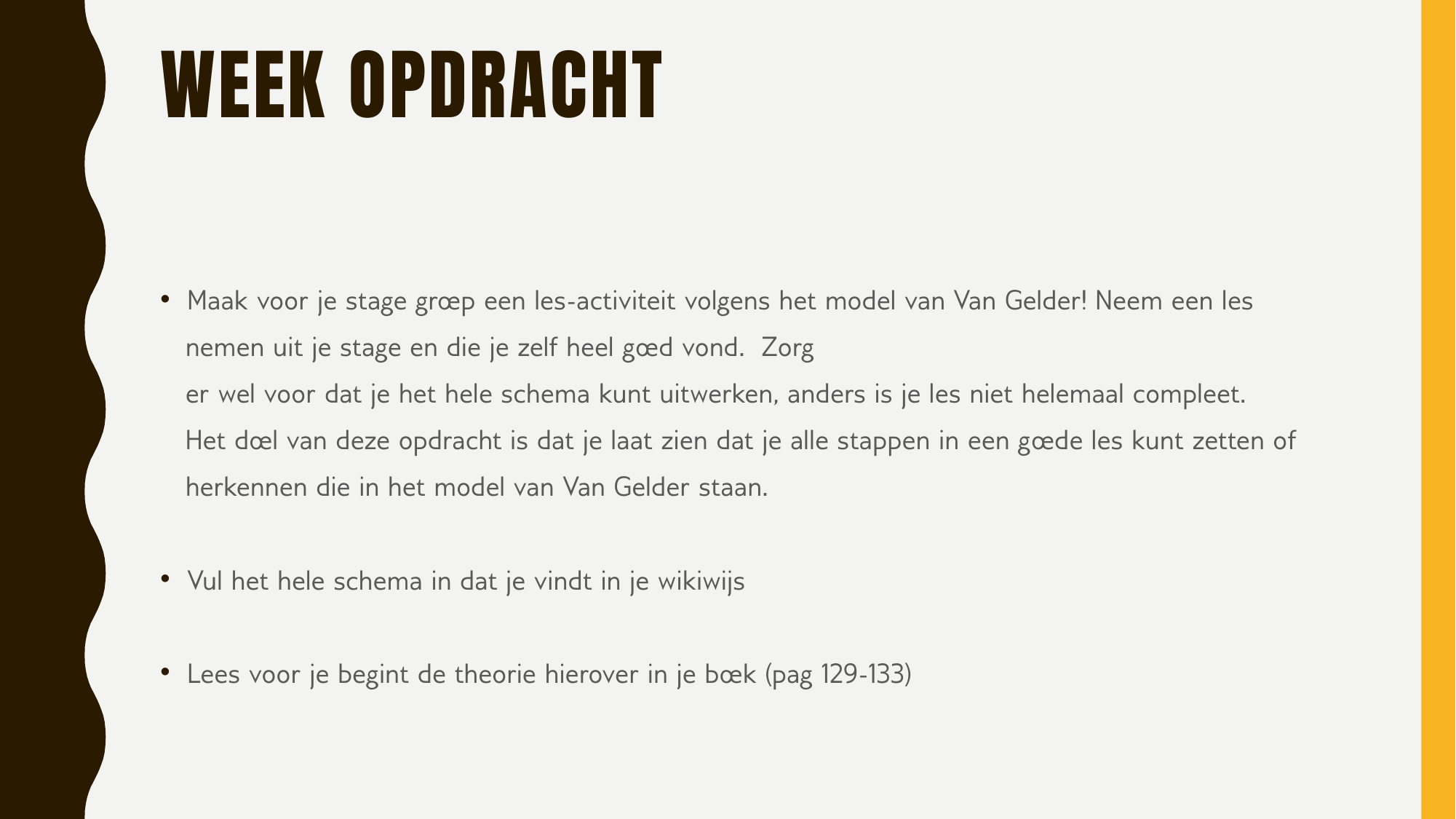

# week opdracht
Maak voor je stage groep een les-activiteit volgens het model van Van Gelder! Neem een les
   nemen uit je stage en die je zelf heel goed vond.  Zorg
   er wel voor dat je het hele schema kunt uitwerken, anders is je les niet helemaal compleet.
   Het doel van deze opdracht is dat je laat zien dat je alle stappen in een goede les kunt zetten of
   herkennen die in het model van Van Gelder staan.

Vul het hele schema in dat je vindt in je wikiwijs

Lees voor je begint de theorie hierover in je boek (pag 129-133)